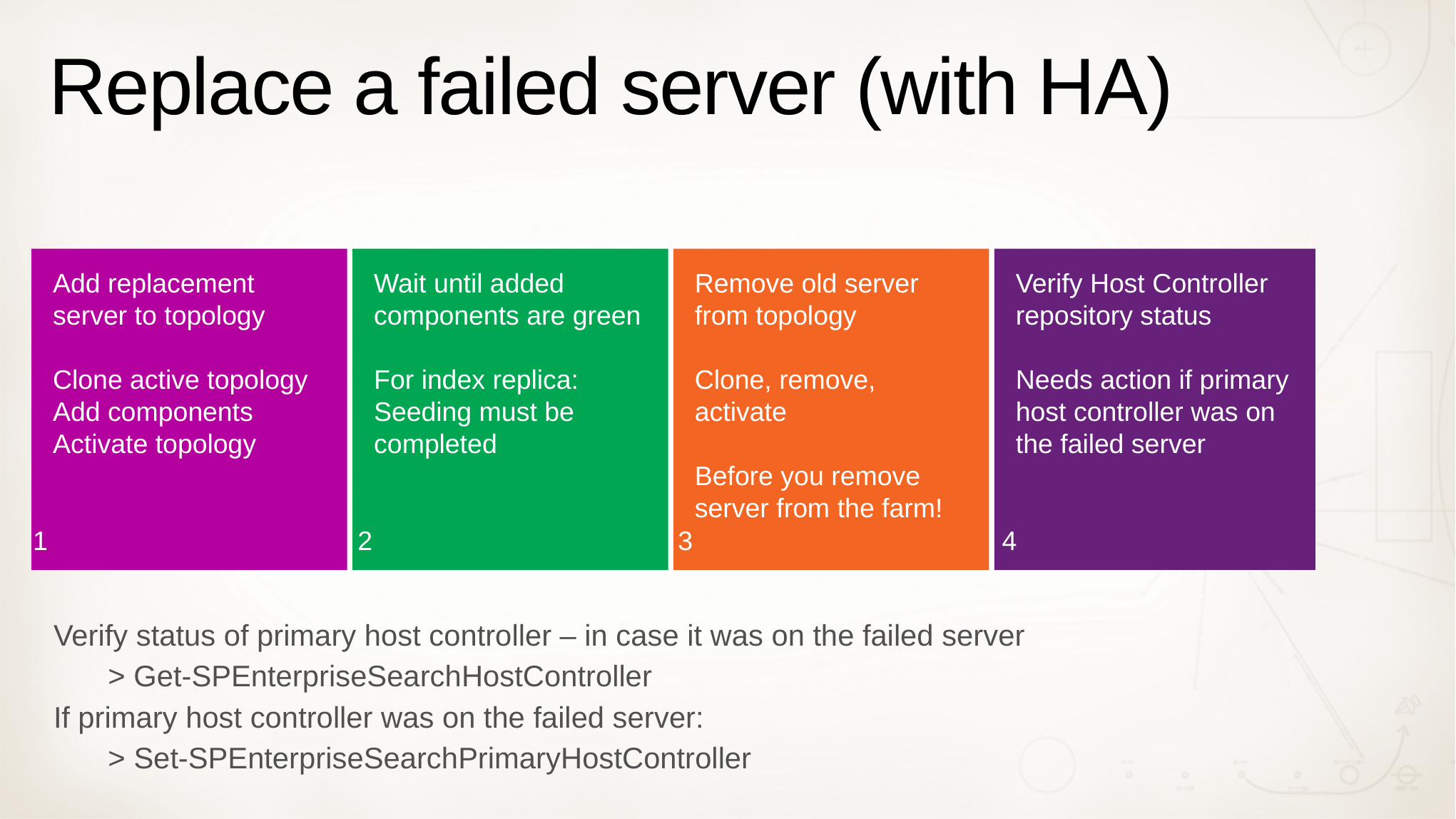

# Replace a failed server (with HA)
Add replacement server to topology

Clone active topology
Add components
Activate topology

1
Wait until added components are green

For index replica: Seeding must be completed
2
Remove old server from topology

Clone, remove, activate

Before you remove server from the farm!
3
Verify Host Controller repository status

Needs action if primary host controller was on the failed server
4
Verify status of primary host controller – in case it was on the failed server
> Get-SPEnterpriseSearchHostController
If primary host controller was on the failed server:
> Set-SPEnterpriseSearchPrimaryHostController